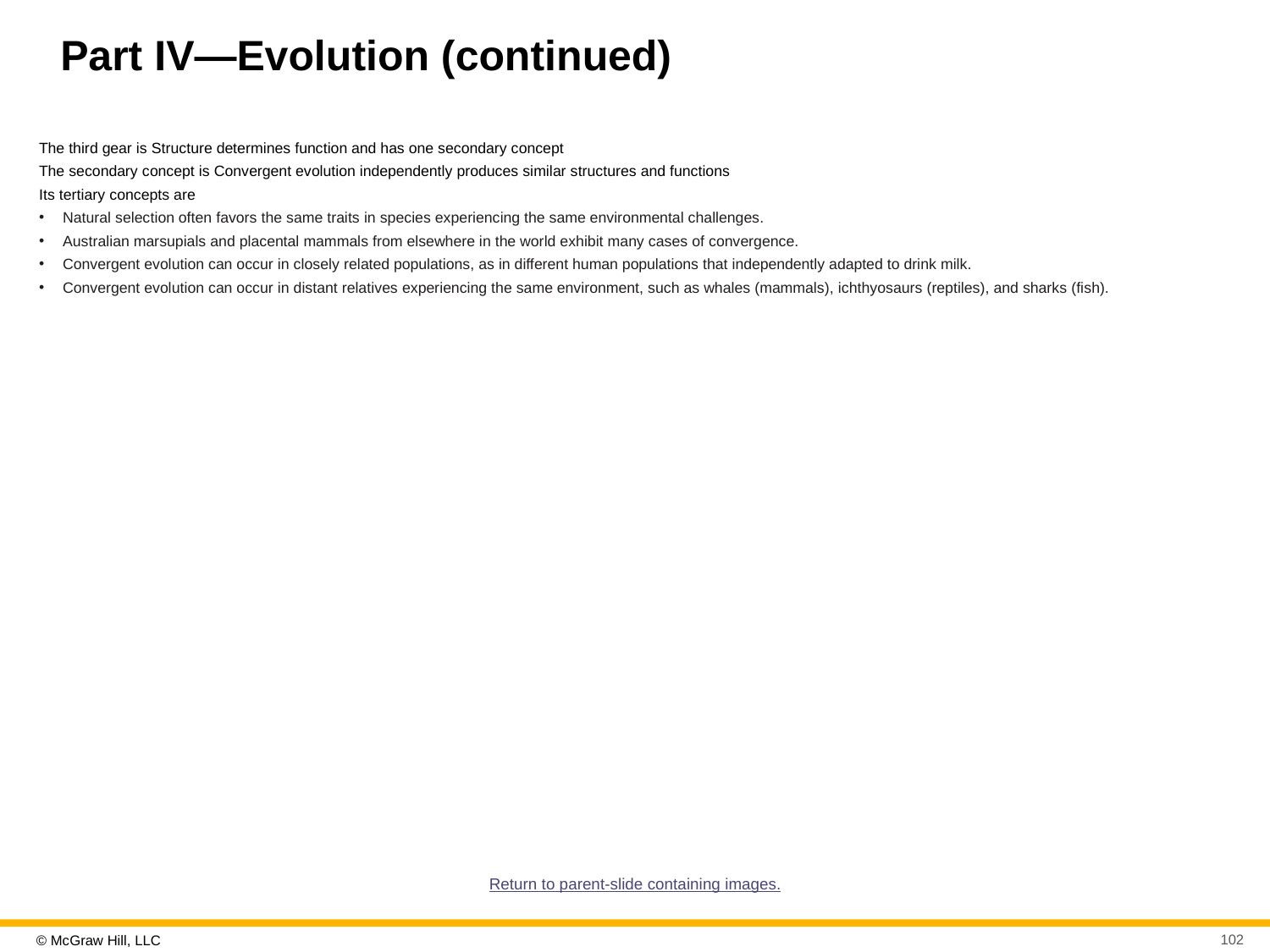

# Part IV—Evolution (continued)

The third gear is Structure determines function and has one secondary concept
The secondary concept is Convergent evolution independently produces similar structures and functions
Its tertiary concepts are
Natural selection often favors the same traits in species experiencing the same environmental challenges.
Australian marsupials and placental mammals from elsewhere in the world exhibit many cases of convergence.
Convergent evolution can occur in closely related populations, as in different human populations that independently adapted to drink milk.
Convergent evolution can occur in distant relatives experiencing the same environment, such as whales (mammals), ichthyosaurs (reptiles), and sharks (fish).

Return to parent-slide containing images.
102